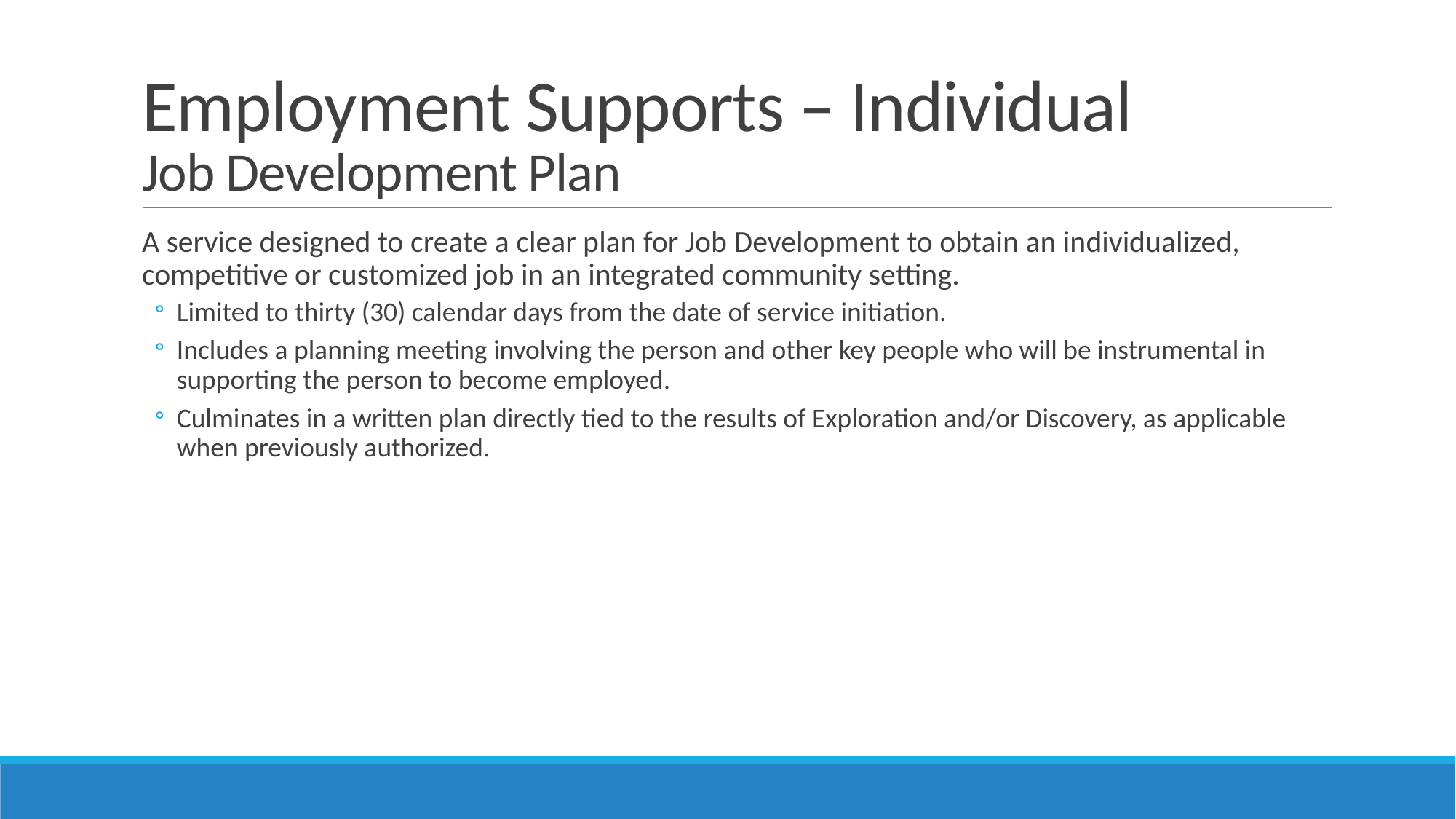

# Employment Supports – Individual Job Development Plan
A service designed to create a clear plan for Job Development to obtain an individualized, competitive or customized job in an integrated community setting.
Limited to thirty (30) calendar days from the date of service initiation.
Includes a planning meeting involving the person and other key people who will be instrumental in supporting the person to become employed.
Culminates in a written plan directly tied to the results of Exploration and/or Discovery, as applicable when previously authorized.